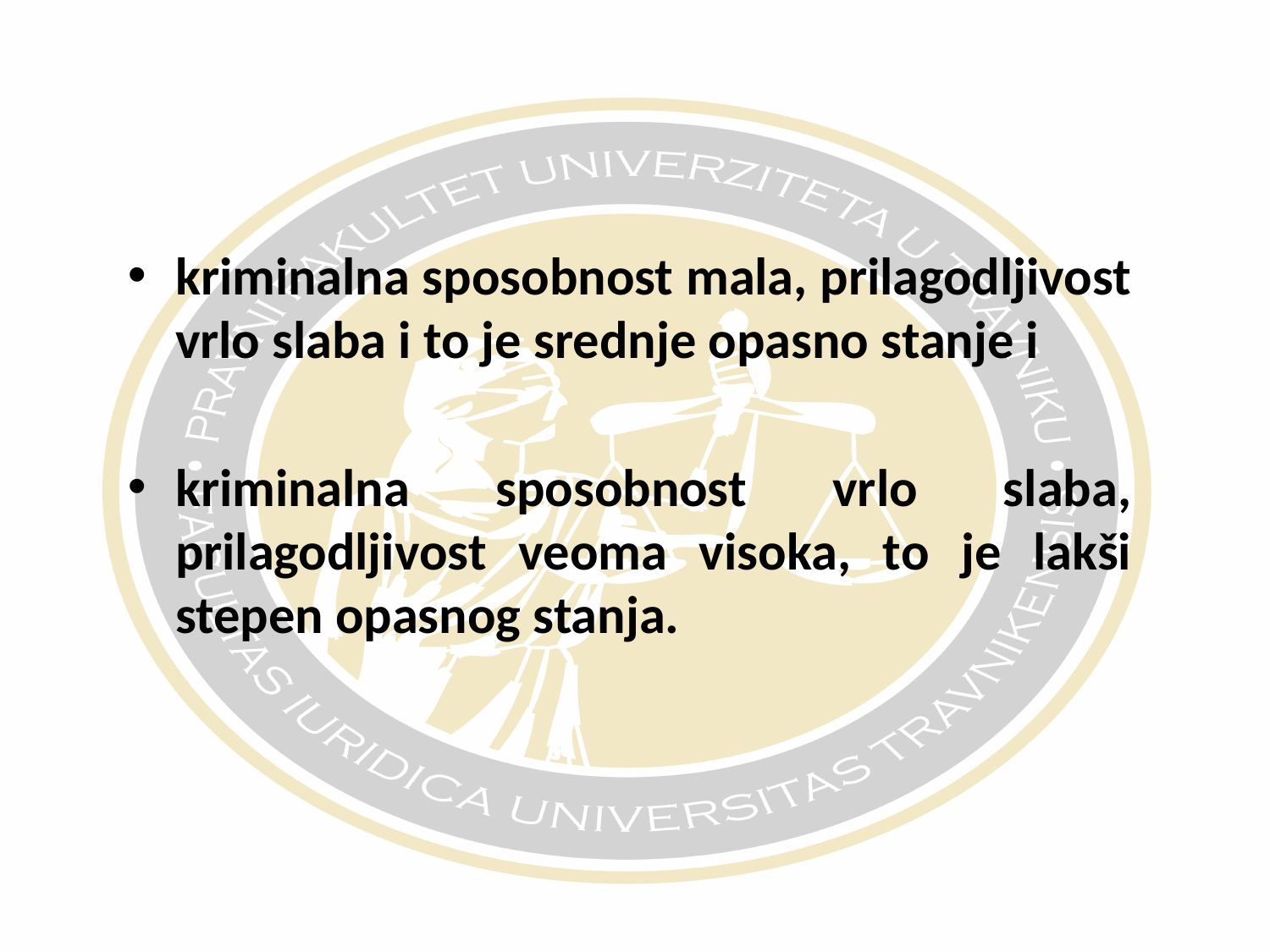

#
kriminalna sposobnost mala, prilagodljivost vrlo slaba i to je srednje opasno stanje i

kriminalna sposobnost vrlo slaba, prilagodljivost veoma visoka, to je lakši stepen opasnog stanja.